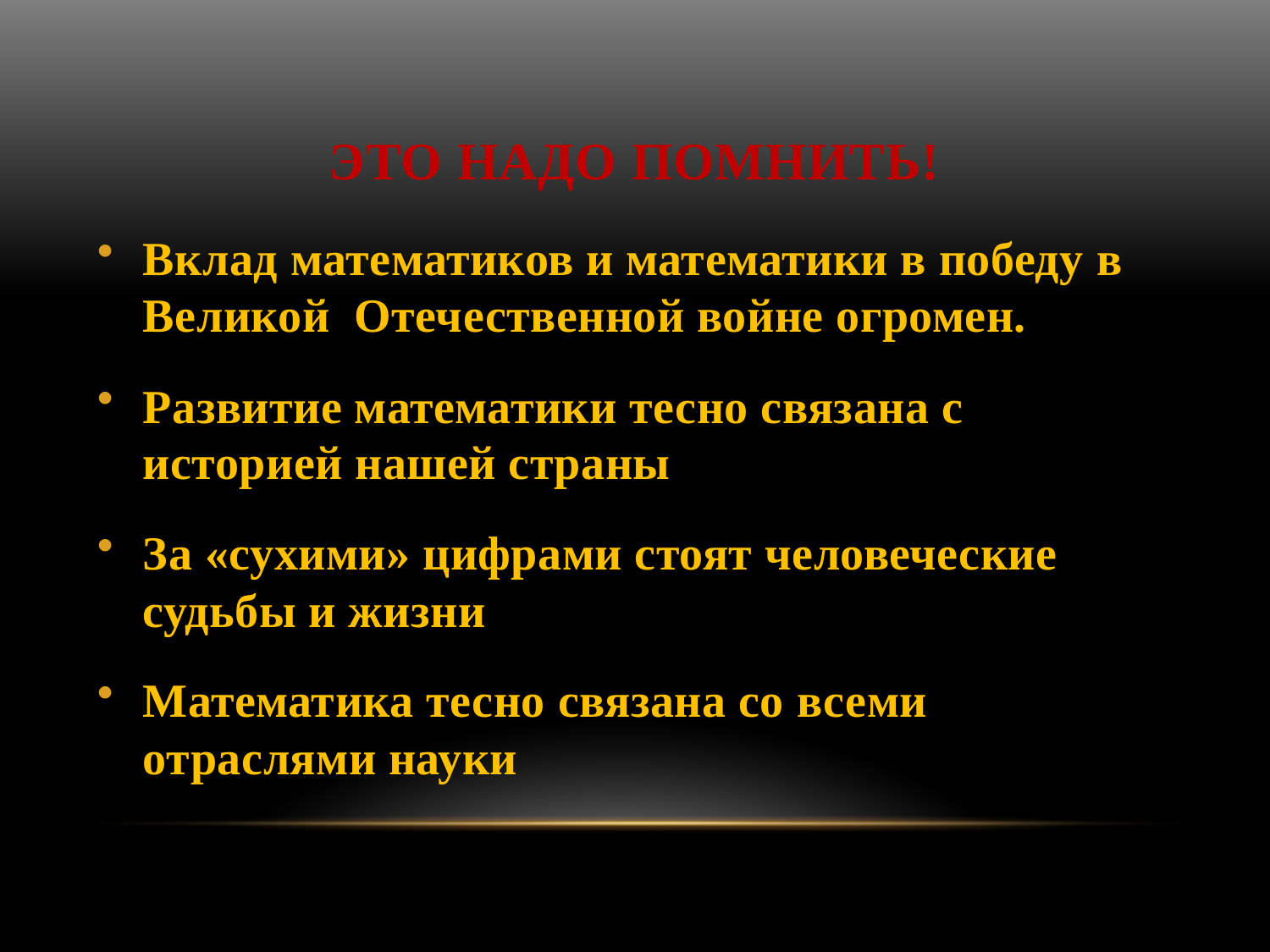

# Это надо помнить!
Вклад математиков и математики в победу в   Великой  Отечественной войне огромен.
Развитие математики тесно связана с историей нашей страны
За «сухими» цифрами стоят человеческие судьбы и жизни
Математика тесно связана со всеми отраслями науки